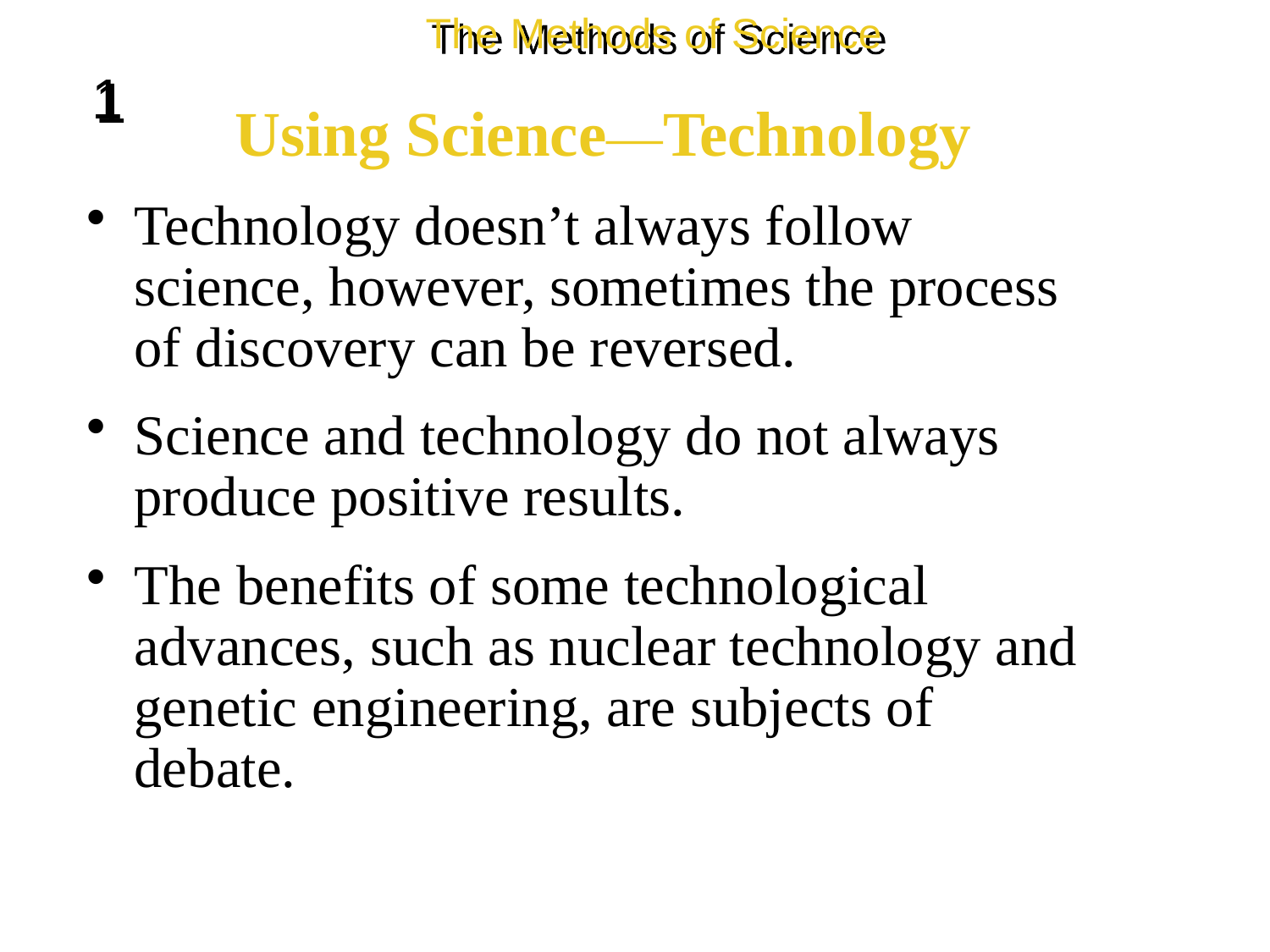

The Methods of Science
1
Using Science—Technology
Technology doesn’t always follow science, however, sometimes the process of discovery can be reversed.
Science and technology do not always produce positive results.
The benefits of some technological advances, such as nuclear technology and genetic engineering, are subjects of debate.